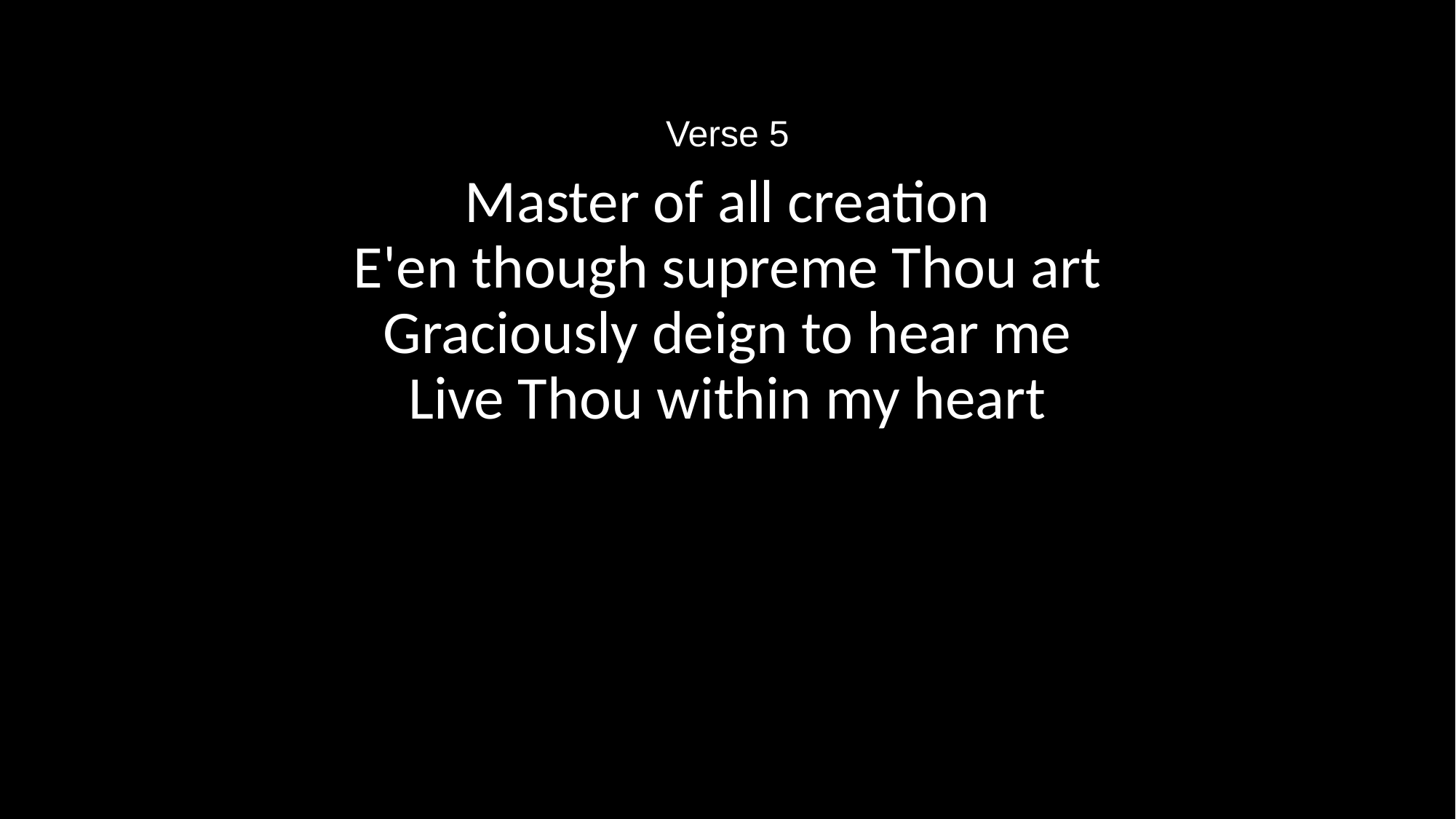

Verse 5
Master of all creation
E'en though supreme Thou art
Graciously deign to hear me
Live Thou within my heart